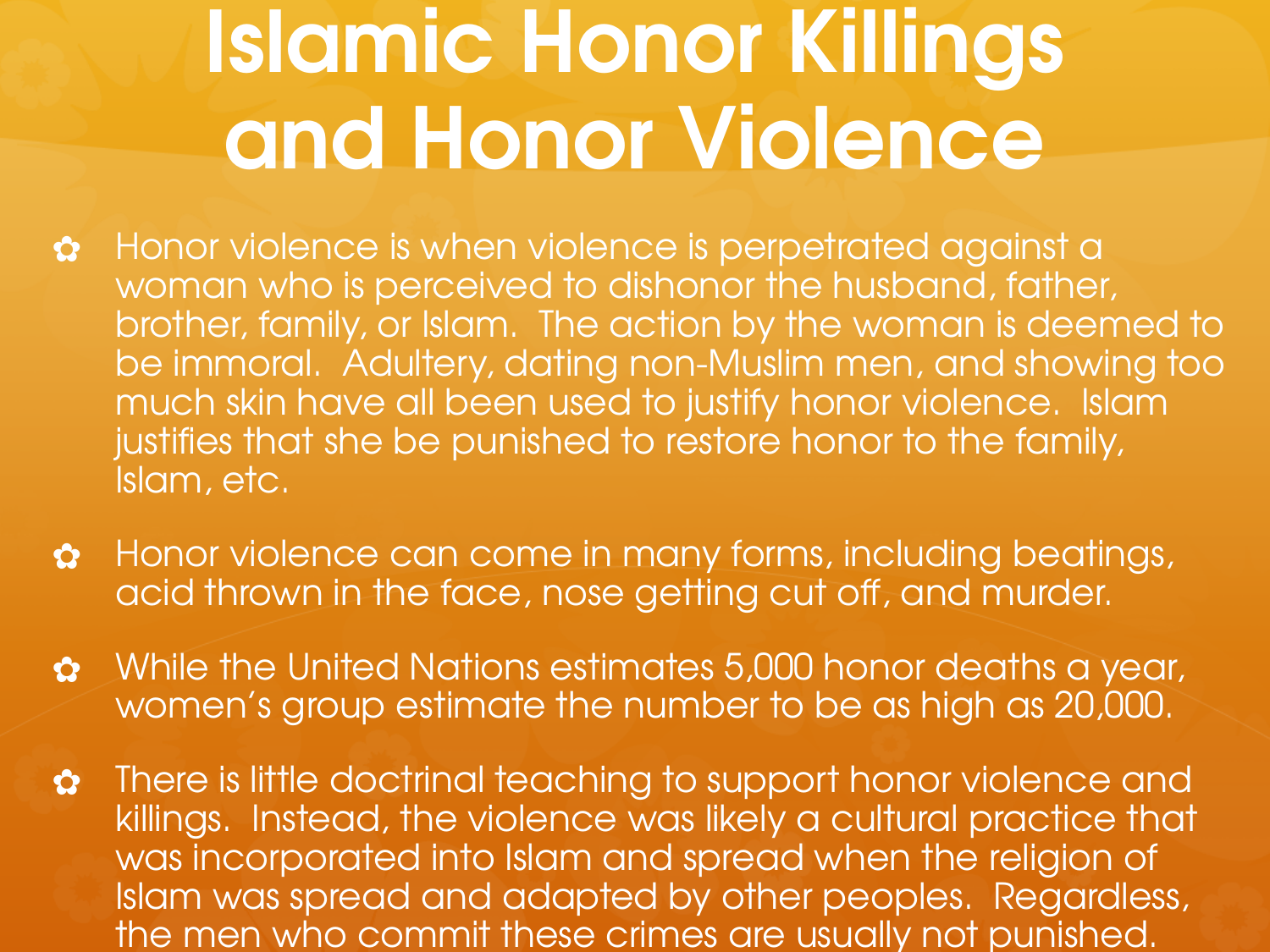

# Islamic Honor Killings and Honor Violence
Honor violence is when violence is perpetrated against a woman who is perceived to dishonor the husband, father, brother, family, or Islam.  The action by the woman is deemed to be immoral.  Adultery, dating non-Muslim men, and showing too much skin have all been used to justify honor violence.  Islam justifies that she be punished to restore honor to the family, Islam, etc.
Honor violence can come in many forms, including beatings, acid thrown in the face, nose getting cut off, and murder.
While the United Nations estimates 5,000 honor deaths a year, women’s group estimate the number to be as high as 20,000.
There is little doctrinal teaching to support honor violence and killings.  Instead, the violence was likely a cultural practice that was incorporated into Islam and spread when the religion of Islam was spread and adapted by other peoples.  Regardless, the men who commit these crimes are usually not punished.